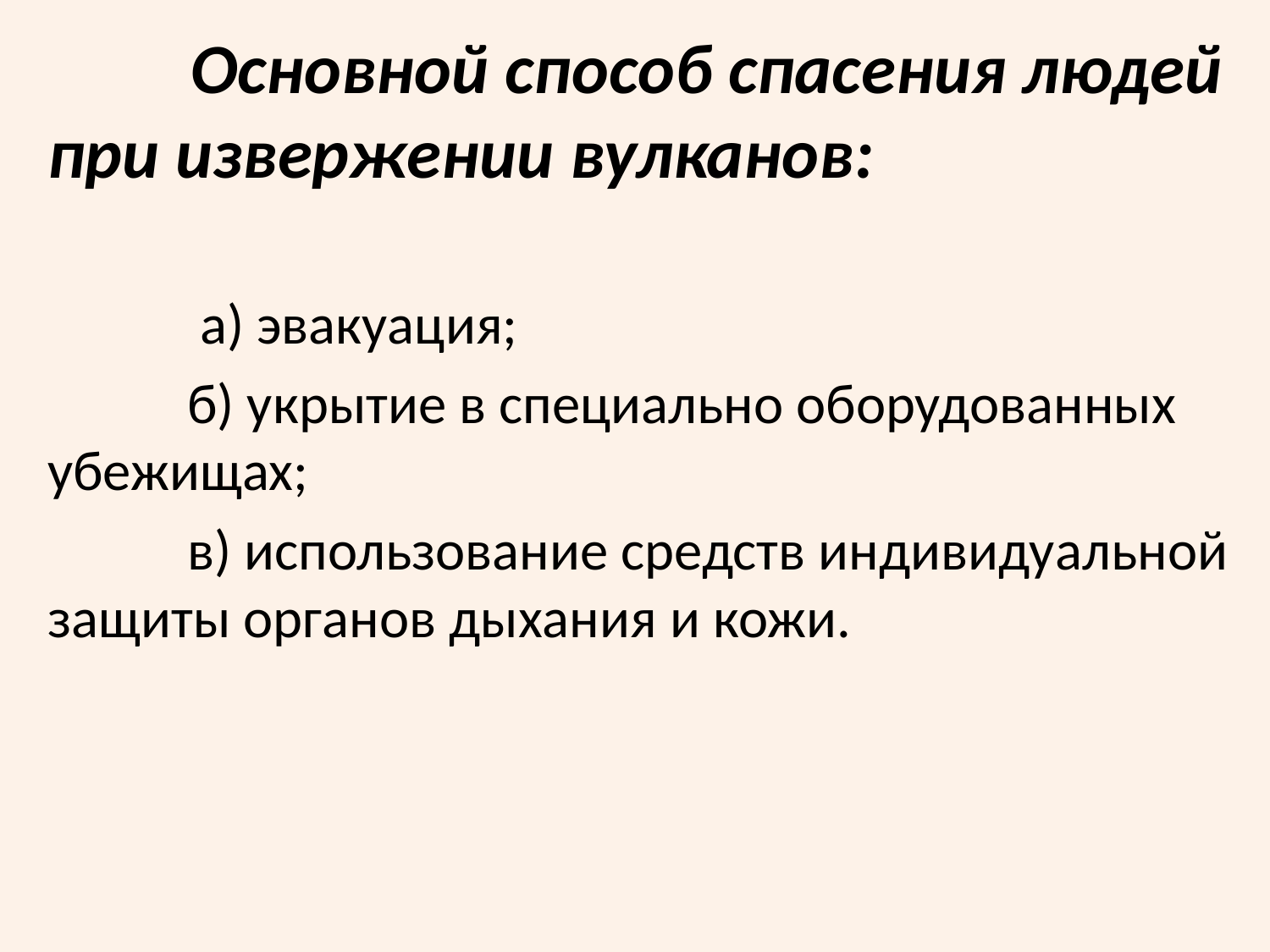

#
         Основной способ спасения людей при извержении вулканов:
            а) эвакуация;
           б) укрытие в специально оборудованных убежищах;
           в) использование средств индивидуальной защиты органов дыхания и кожи.